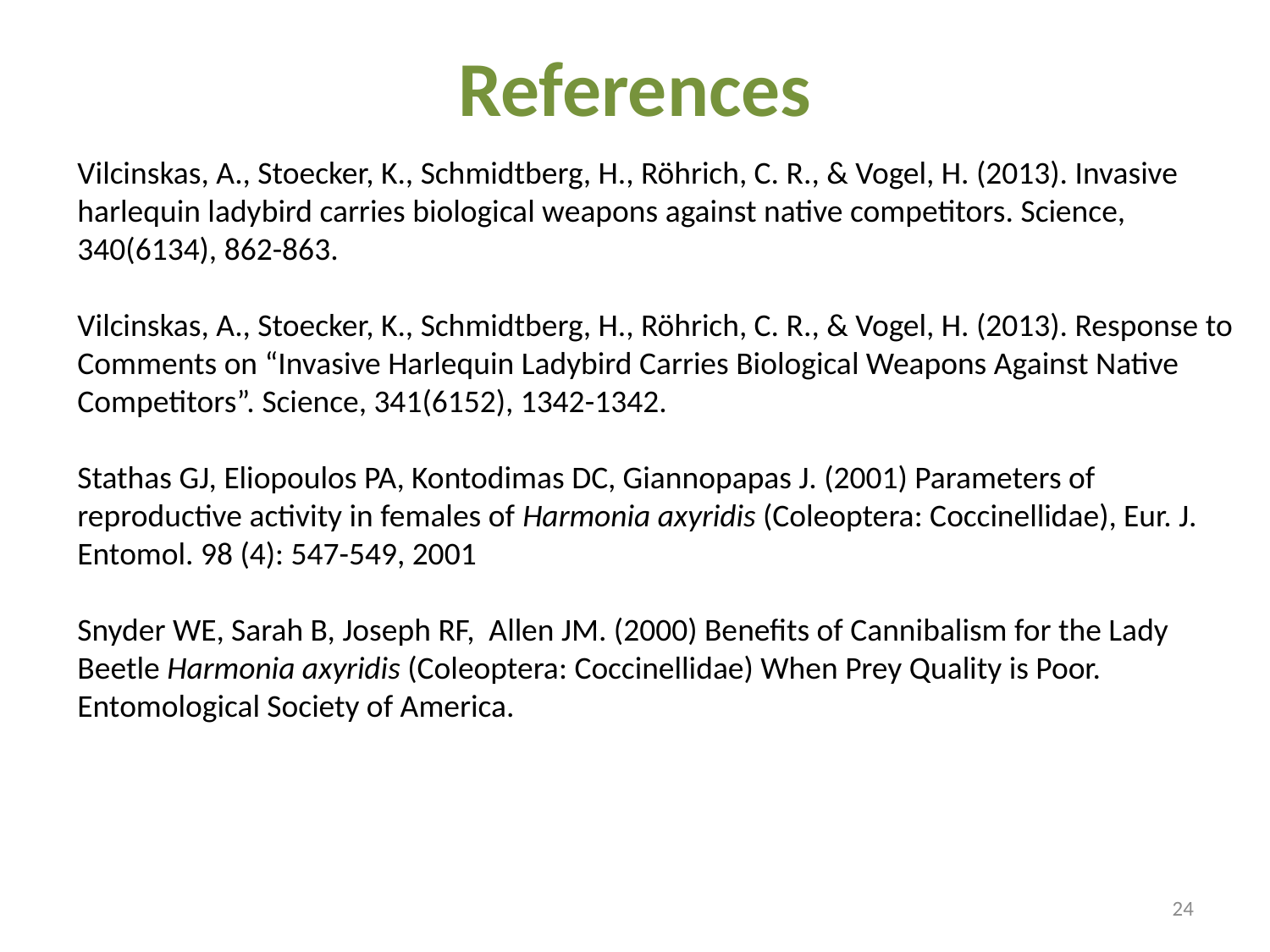

# References
Vilcinskas, A., Stoecker, K., Schmidtberg, H., Röhrich, C. R., & Vogel, H. (2013). Invasive harlequin ladybird carries biological weapons against native competitors. Science, 340(6134), 862-863.

Vilcinskas, A., Stoecker, K., Schmidtberg, H., Röhrich, C. R., & Vogel, H. (2013). Response to Comments on “Invasive Harlequin Ladybird Carries Biological Weapons Against Native Competitors”. Science, 341(6152), 1342-1342.

Stathas GJ, Eliopoulos PA, Kontodimas DC, Giannopapas J. (2001) Parameters of reproductive activity in females of Harmonia axyridis (Coleoptera: Coccinellidae), Eur. J. Entomol. 98 (4): 547-549, 2001

Snyder WE, Sarah B, Joseph RF,  Allen JM. (2000) Benefits of Cannibalism for the Lady Beetle Harmonia axyridis (Coleoptera: Coccinellidae) When Prey Quality is Poor. Entomological Society of America.

24